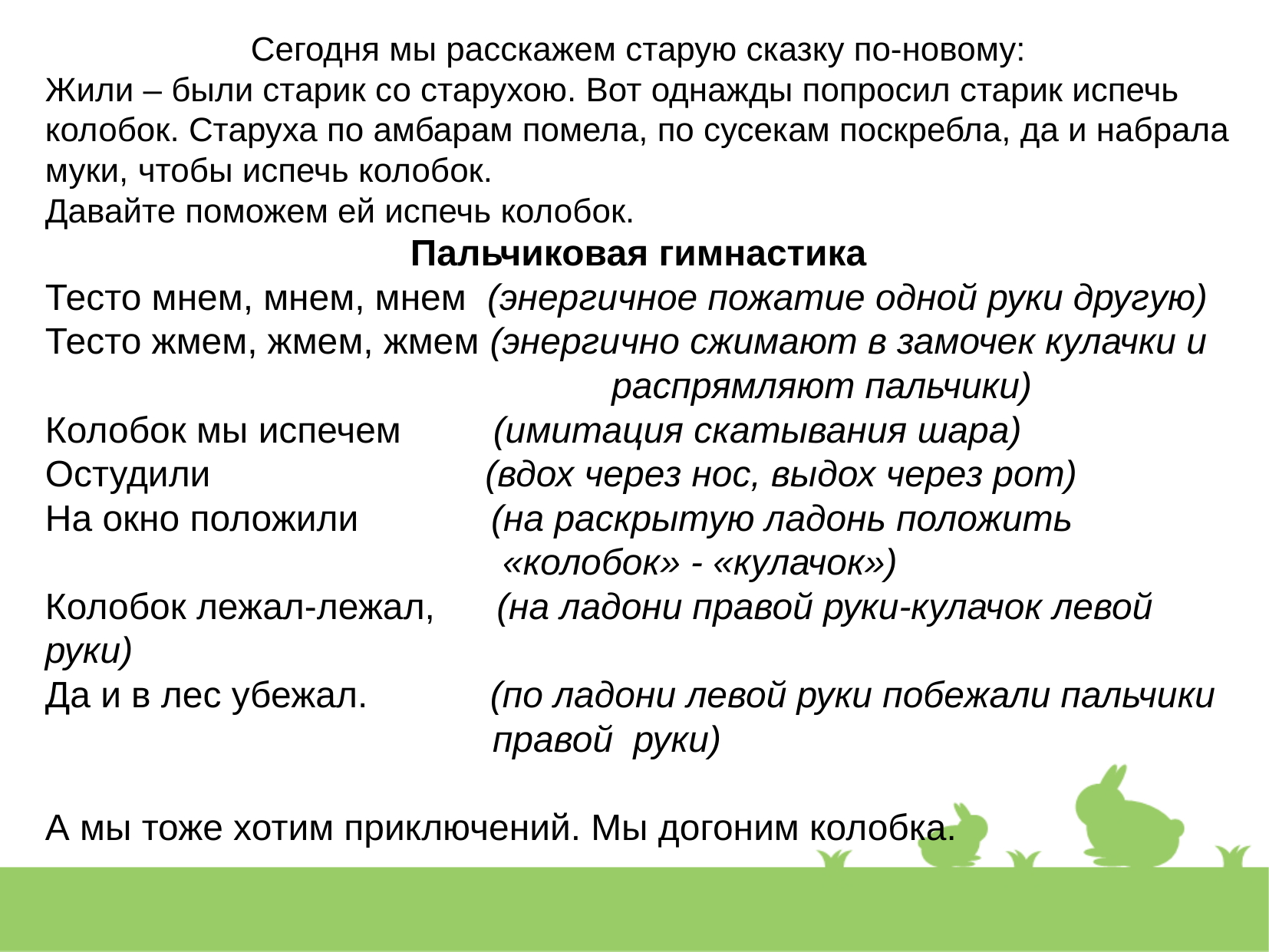

Сегодня мы расскажем старую сказку по-новому:
Жили – были старик со старухою. Вот однажды попросил старик испечь колобок. Старуха по амбарам помела, по сусекам поскребла, да и набрала муки, чтобы испечь колобок.
Давайте поможем ей испечь колобок.
Пальчиковая гимнастика
Тесто мнем, мнем, мнем  (энергичное пожатие одной руки другую)
Тесто жмем, жмем, жмем (энергично сжимают в замочек кулачки и 		                                             распрямляют пальчики)
Колобок мы испечем         (имитация скатывания шара)
Остудили                           (вдох через нос, выдох через рот)
На окно положили             (на раскрытую ладонь положить
                                             «колобок» - «кулачок»)
Колобок лежал-лежал,      (на ладони правой руки-кулачок левой руки)
Да и в лес убежал.            (по ладони левой руки побежали пальчики
                                            правой  руки)

А мы тоже хотим приключений. Мы догоним колобка.